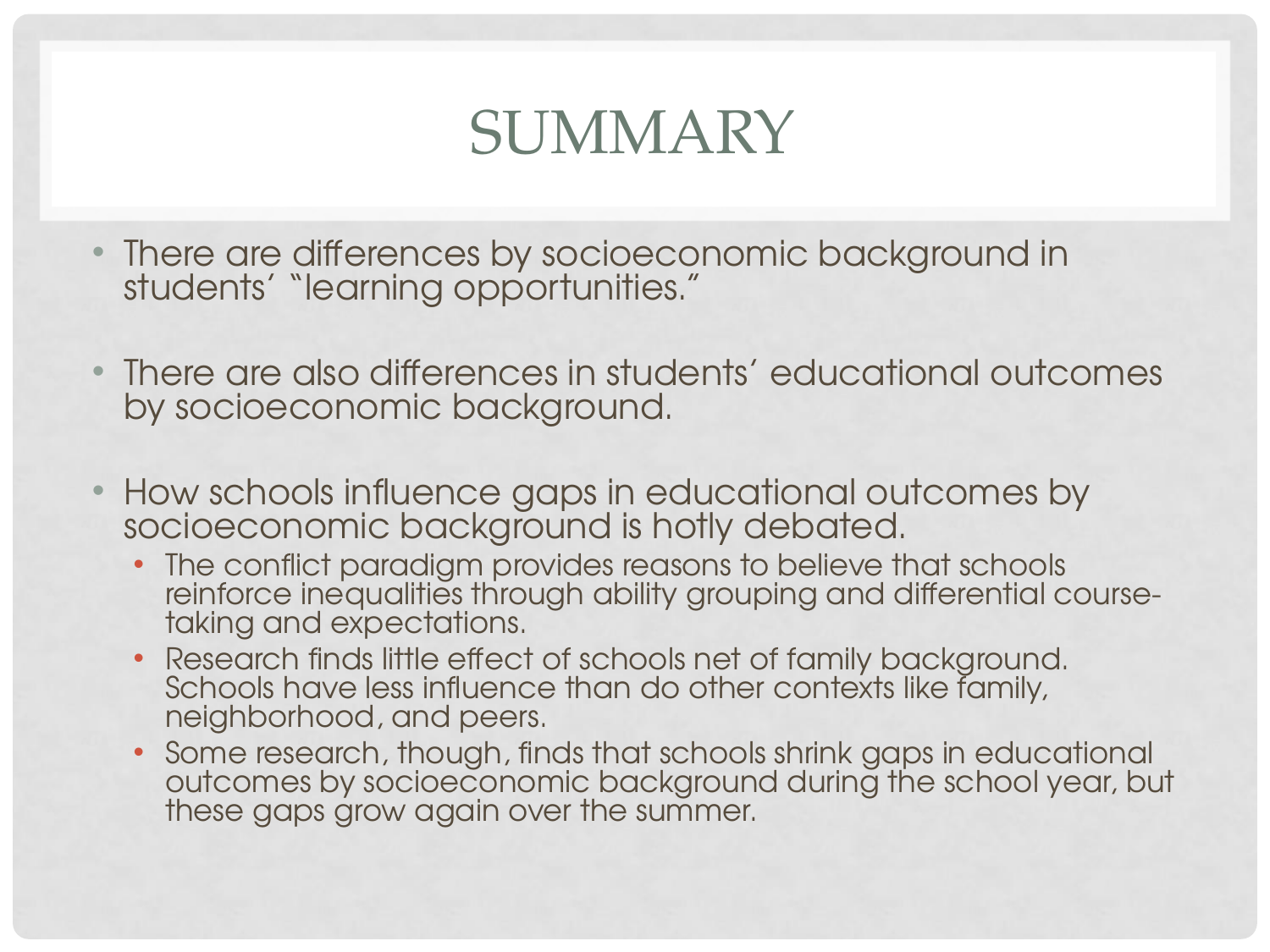

# SUMMARY
There are differences by socioeconomic background in students’ “learning opportunities.”

There are also differences in students’ educational outcomes by socioeconomic background.

How schools influence gaps in educational outcomes by socioeconomic background is hotly debated.
The conflict paradigm provides reasons to believe that schools reinforce inequalities through ability grouping and differential course-taking and expectations.
Research finds little effect of schools net of family background.  Schools have less influence than do other contexts like family, neighborhood, and peers.
Some research, though, finds that schools shrink gaps in educational outcomes by socioeconomic background during the school year, but these gaps grow again over the summer.